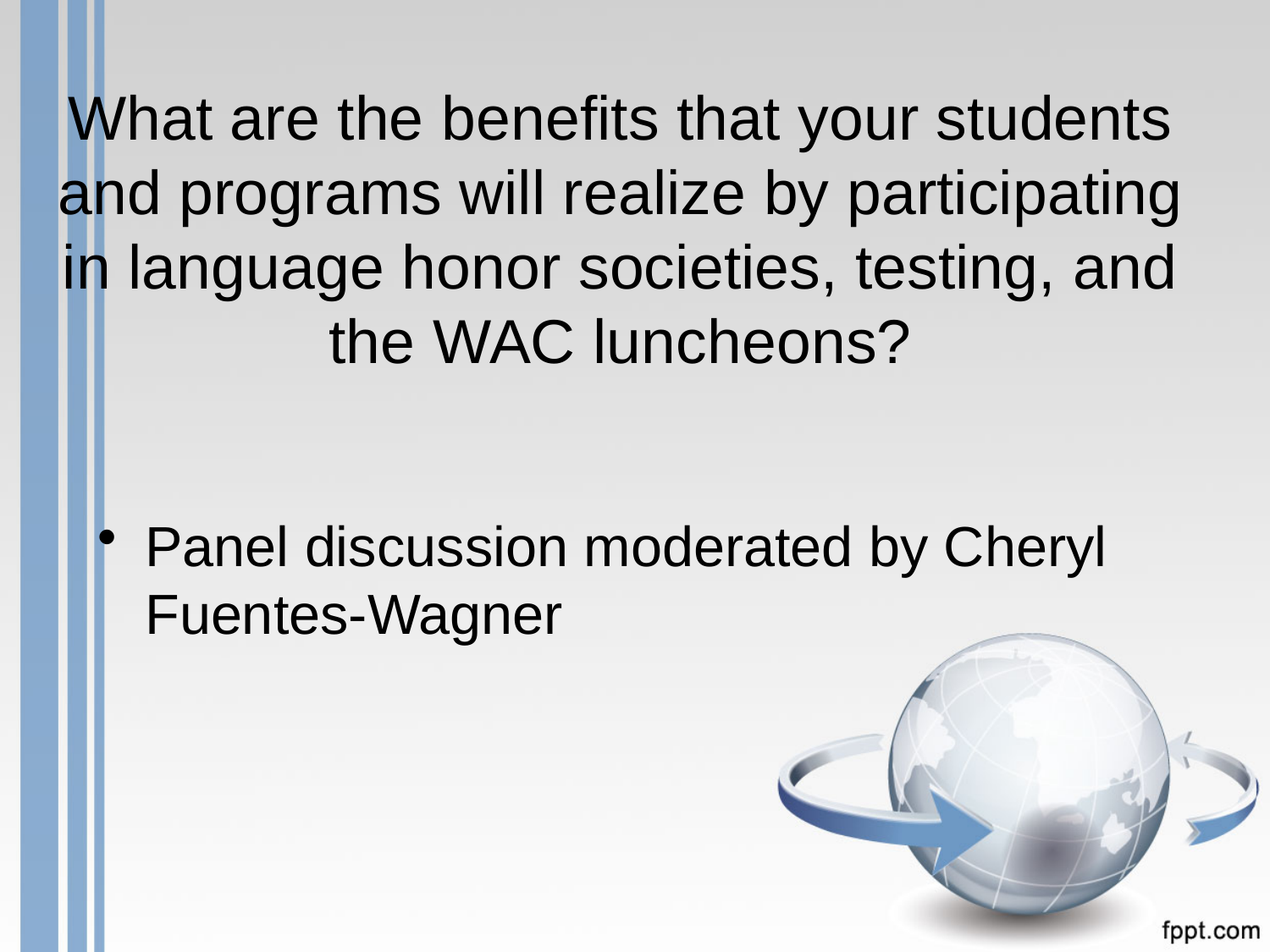

# What are the benefits that your students and programs will realize by participating in language honor societies, testing, and the WAC luncheons?

Panel discussion moderated by Cheryl Fuentes-Wagner